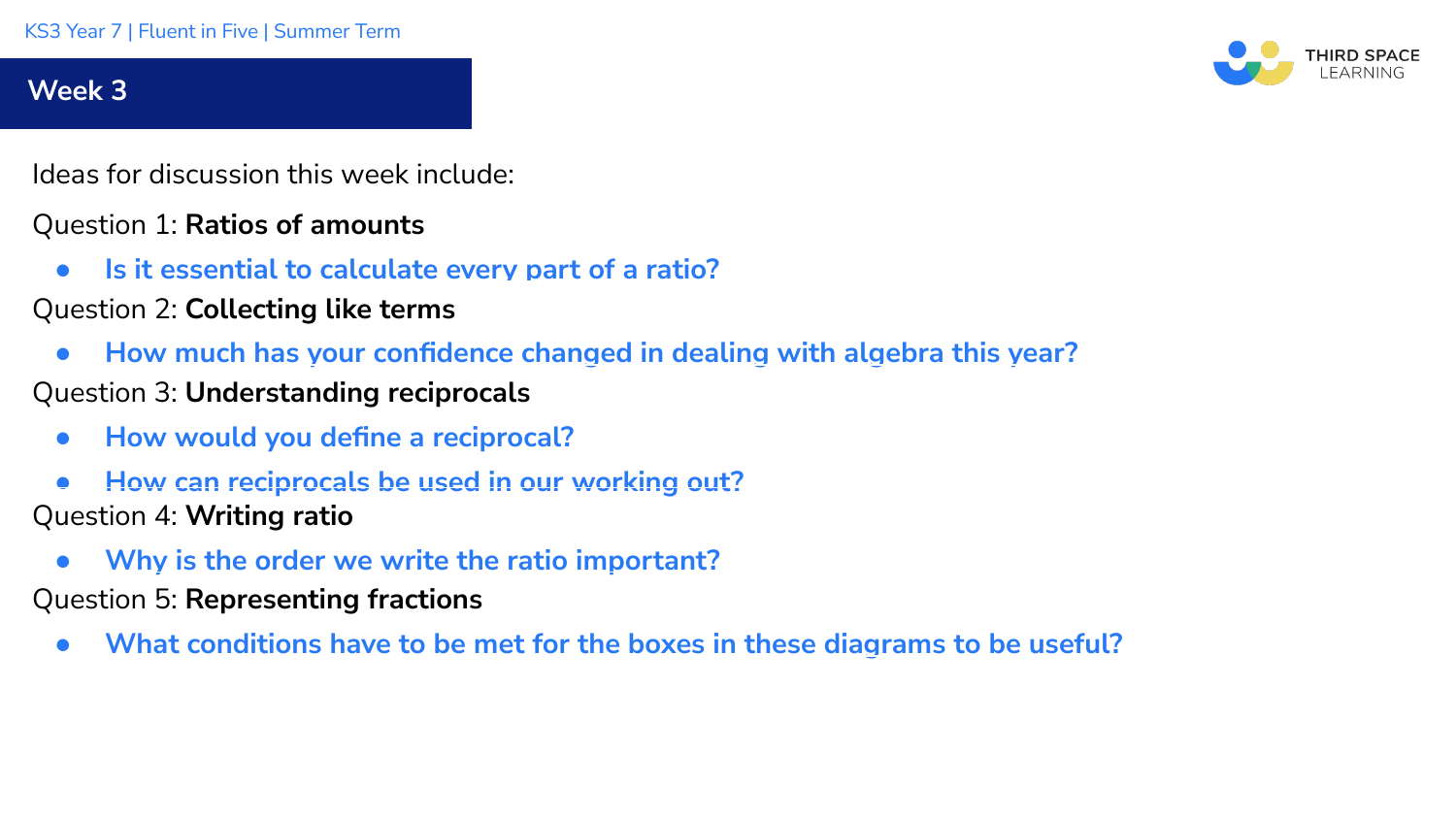

Week 3
| Ideas for discussion this week include: |
| --- |
| Question 1: Ratios of amounts Is it essential to calculate every part of a ratio? |
| Question 2: Collecting like terms How much has your confidence changed in dealing with algebra this year? |
| Question 3: Understanding reciprocals How would you define a reciprocal? How can reciprocals be used in our working out? |
| Question 4: Writing ratio Why is the order we write the ratio important? |
| Question 5: Representing fractions What conditions have to be met for the boxes in these diagrams to be useful? |